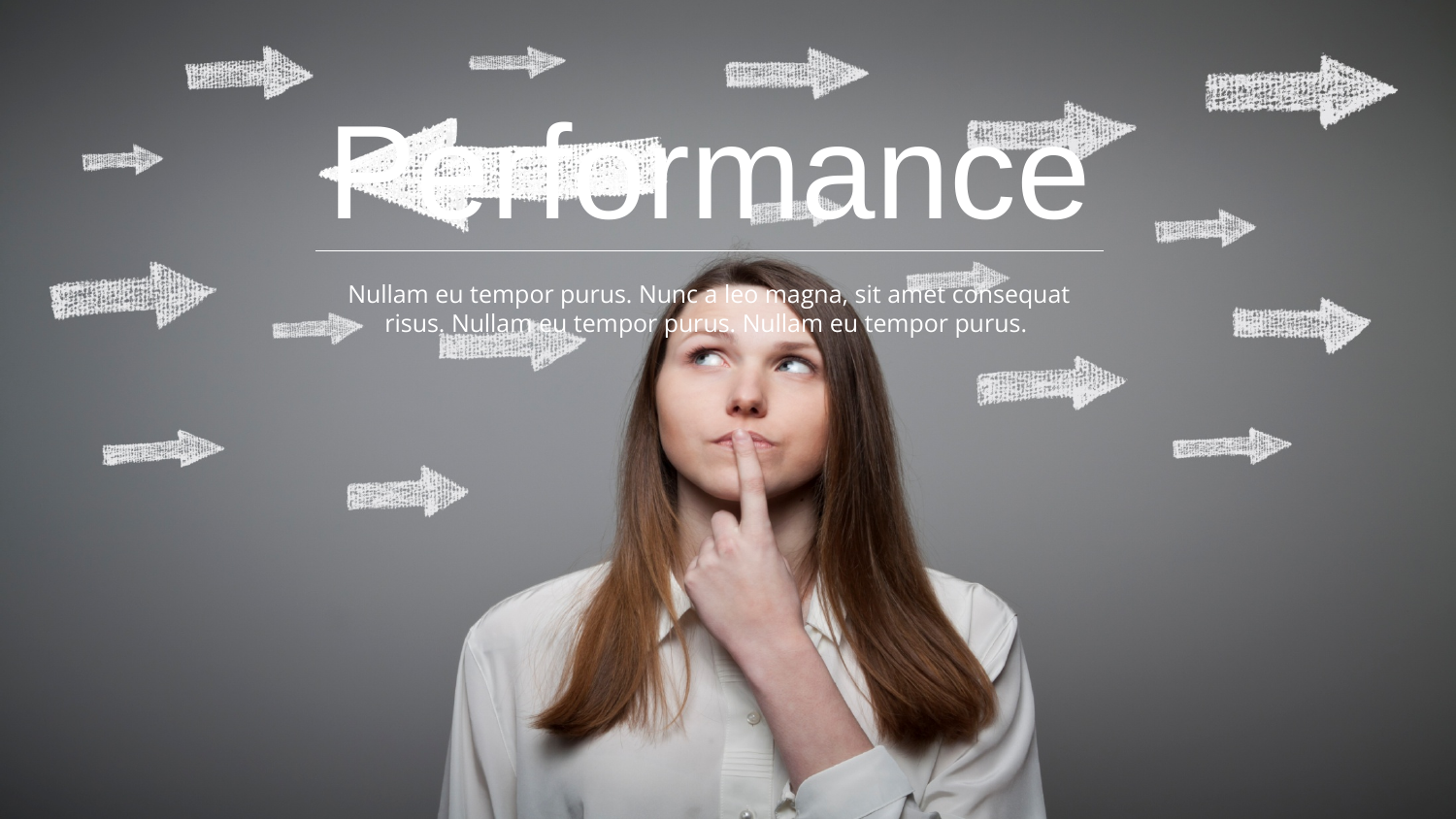

Performance
Nullam eu tempor purus. Nunc a leo magna, sit amet consequat risus. Nullam eu tempor purus. Nullam eu tempor purus.